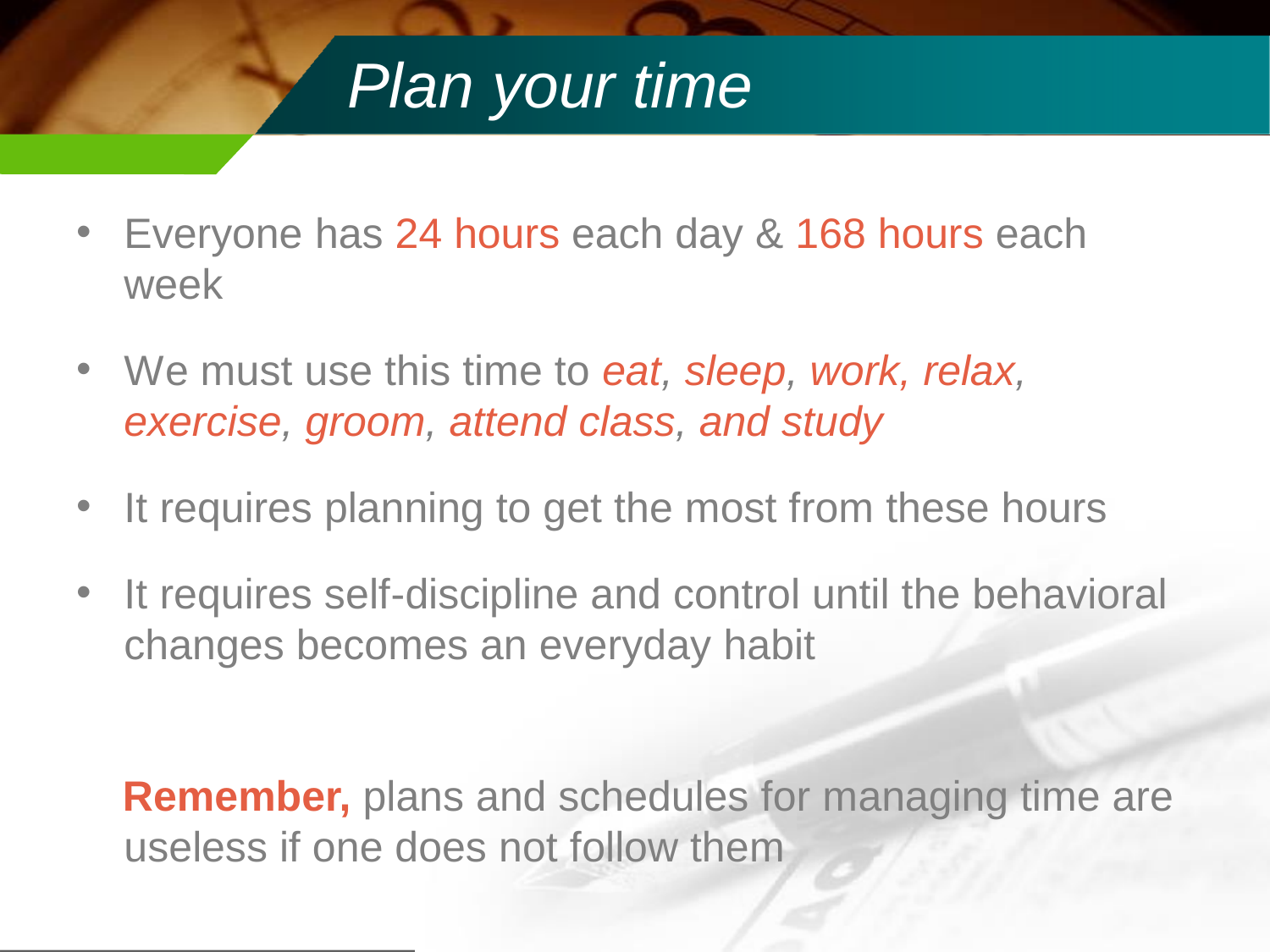

# Plan your time

Everyone has 24 hours each day & 168 hours each
week
We must use this time to eat, sleep, work, relax,
exercise, groom, attend class, and study
It requires planning to get the most from these hours
It requires self-discipline and control until the behavioral
changes becomes an everyday habit

Remember, plans and schedules for managing time are
useless if one does not follow them